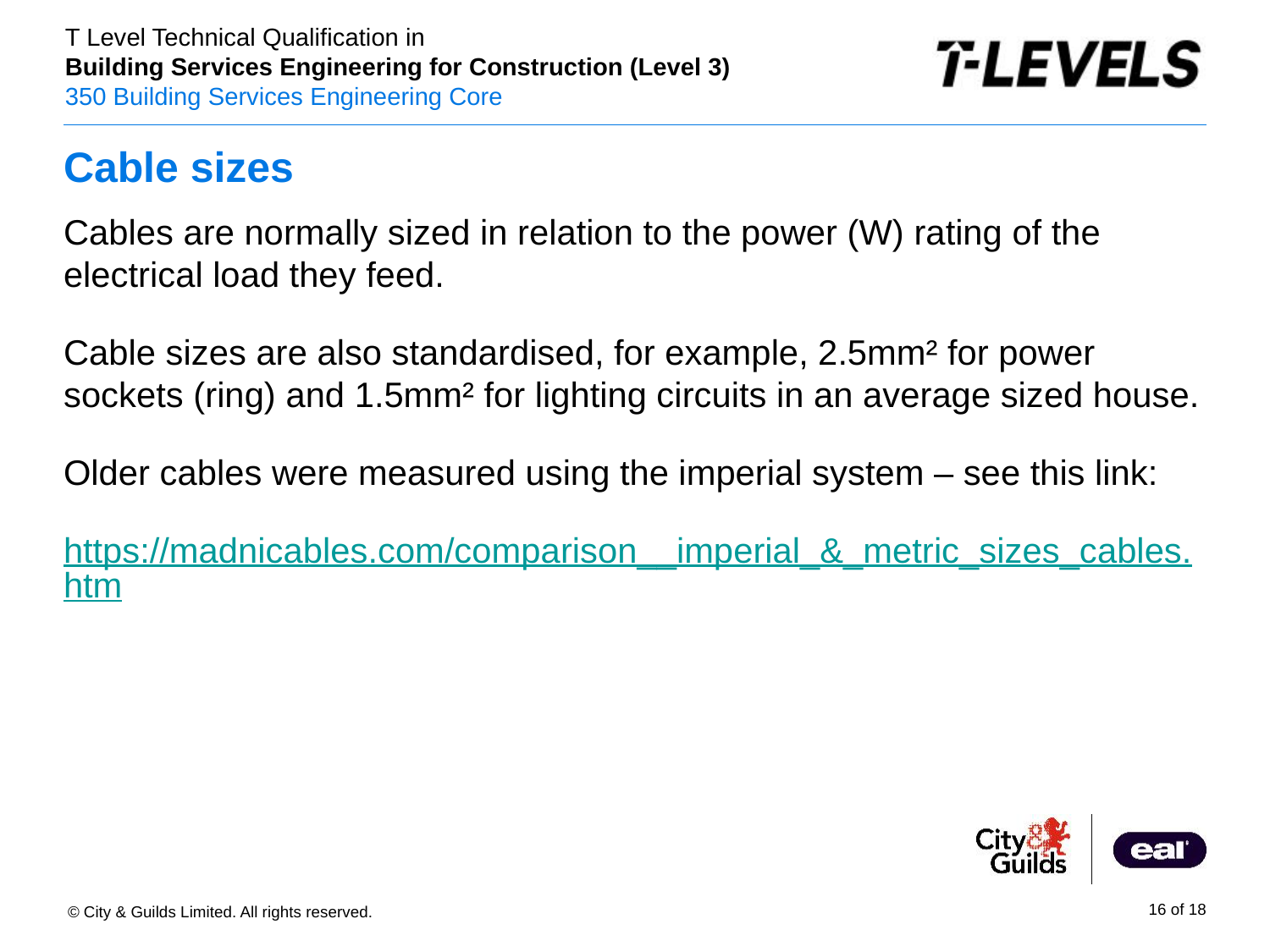

# Cable sizes
Cables are normally sized in relation to the power (W) rating of the electrical load they feed.
Cable sizes are also standardised, for example, 2.5mm² for power sockets (ring) and 1.5mm² for lighting circuits in an average sized house.
Older cables were measured using the imperial system – see this link:
https://madnicables.com/comparison__imperial_&_metric_sizes_cables.htm